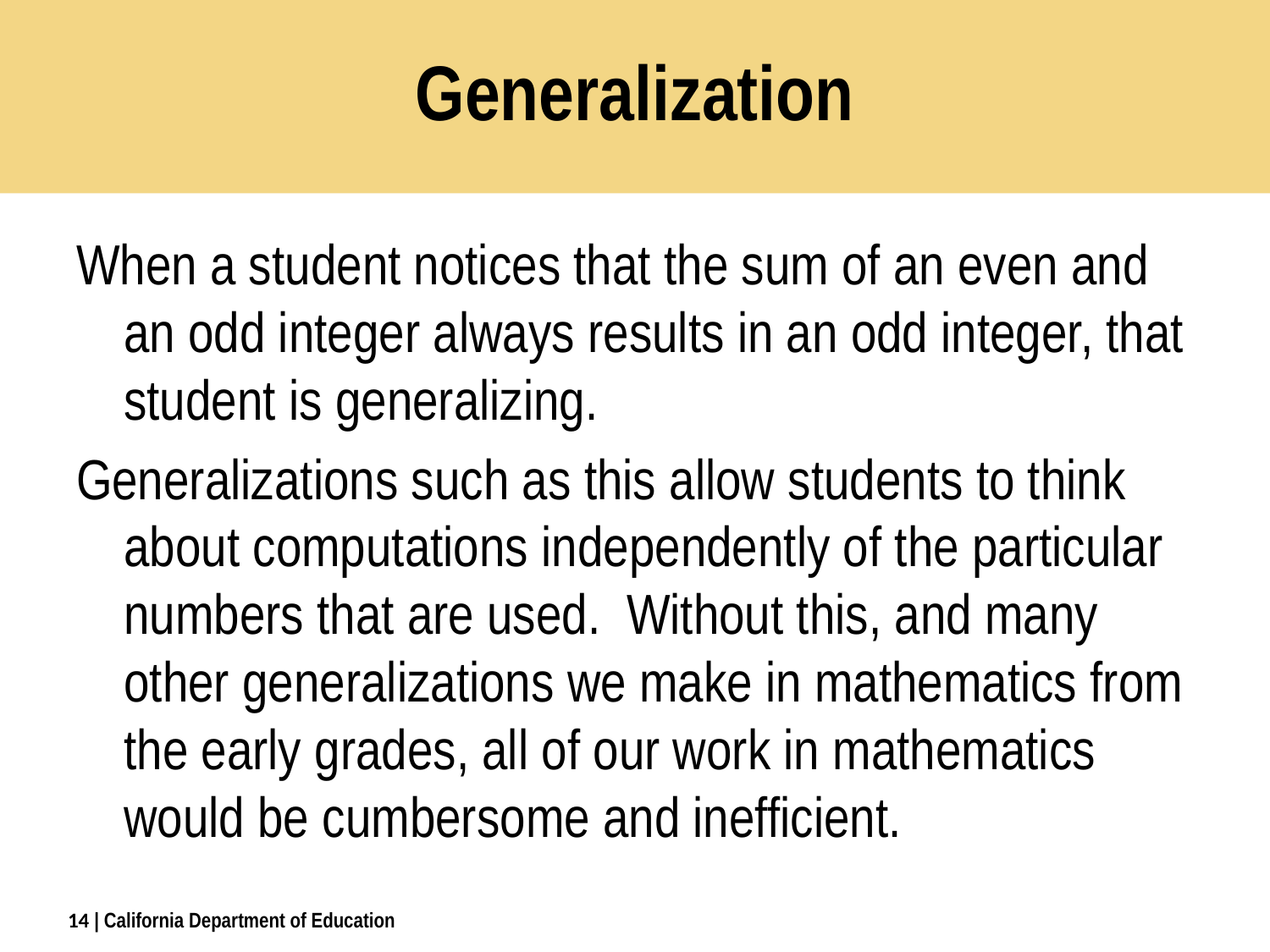

# Generalization
When a student notices that the sum of an even and an odd integer always results in an odd integer, that student is generalizing.
Generalizations such as this allow students to think about computations independently of the particular numbers that are used.  Without this, and many other generalizations we make in mathematics from the early grades, all of our work in mathematics would be cumbersome and inefficient.

14
| California Department of Education